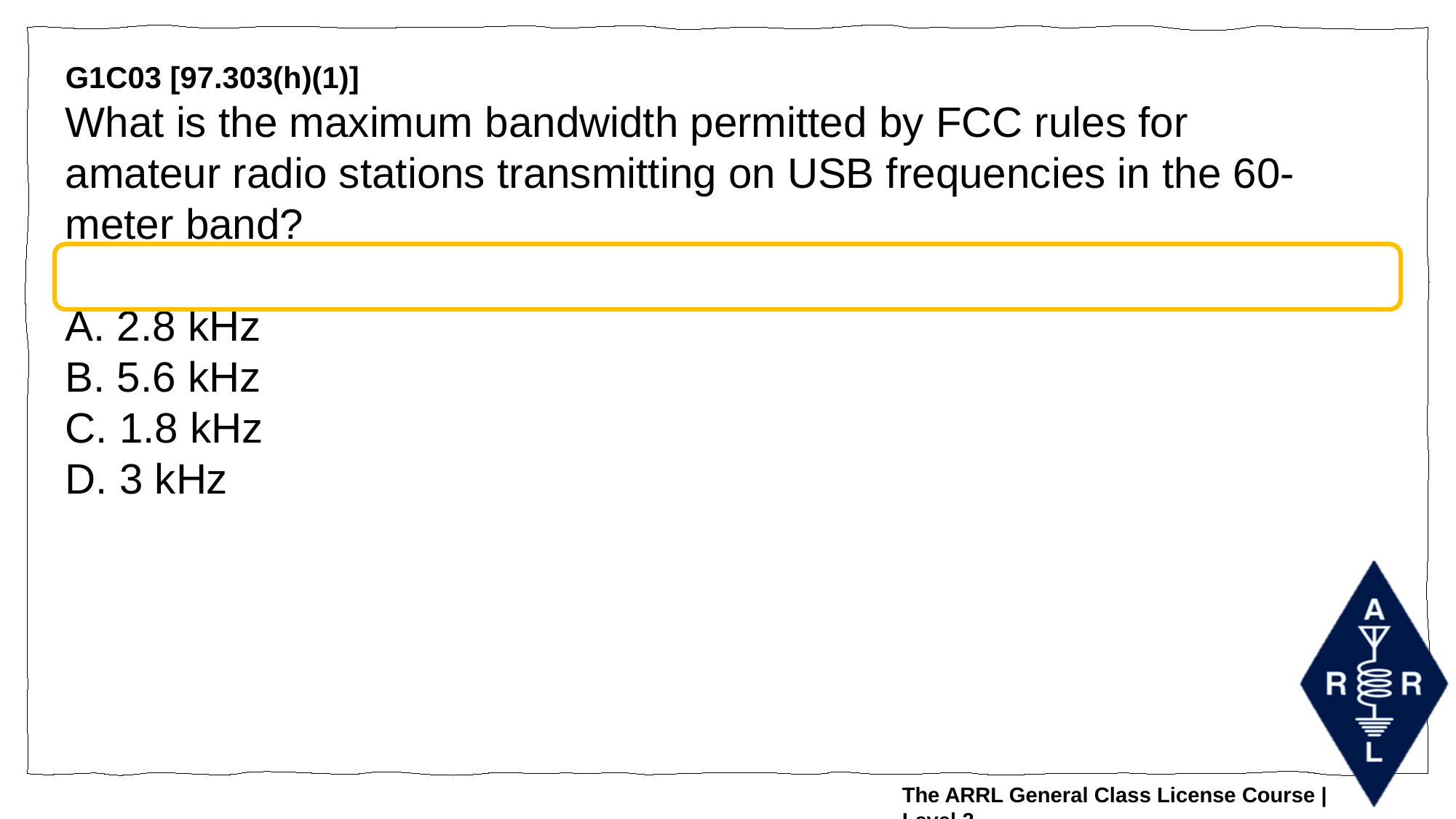

G1C03 [97.303(h)(1)]
What is the maximum bandwidth permitted by FCC rules for amateur radio stations transmitting on USB frequencies in the 60-meter band?

A. 2.8 kHz
B. 5.6 kHz
C. 1.8 kHz
D. 3 kHz